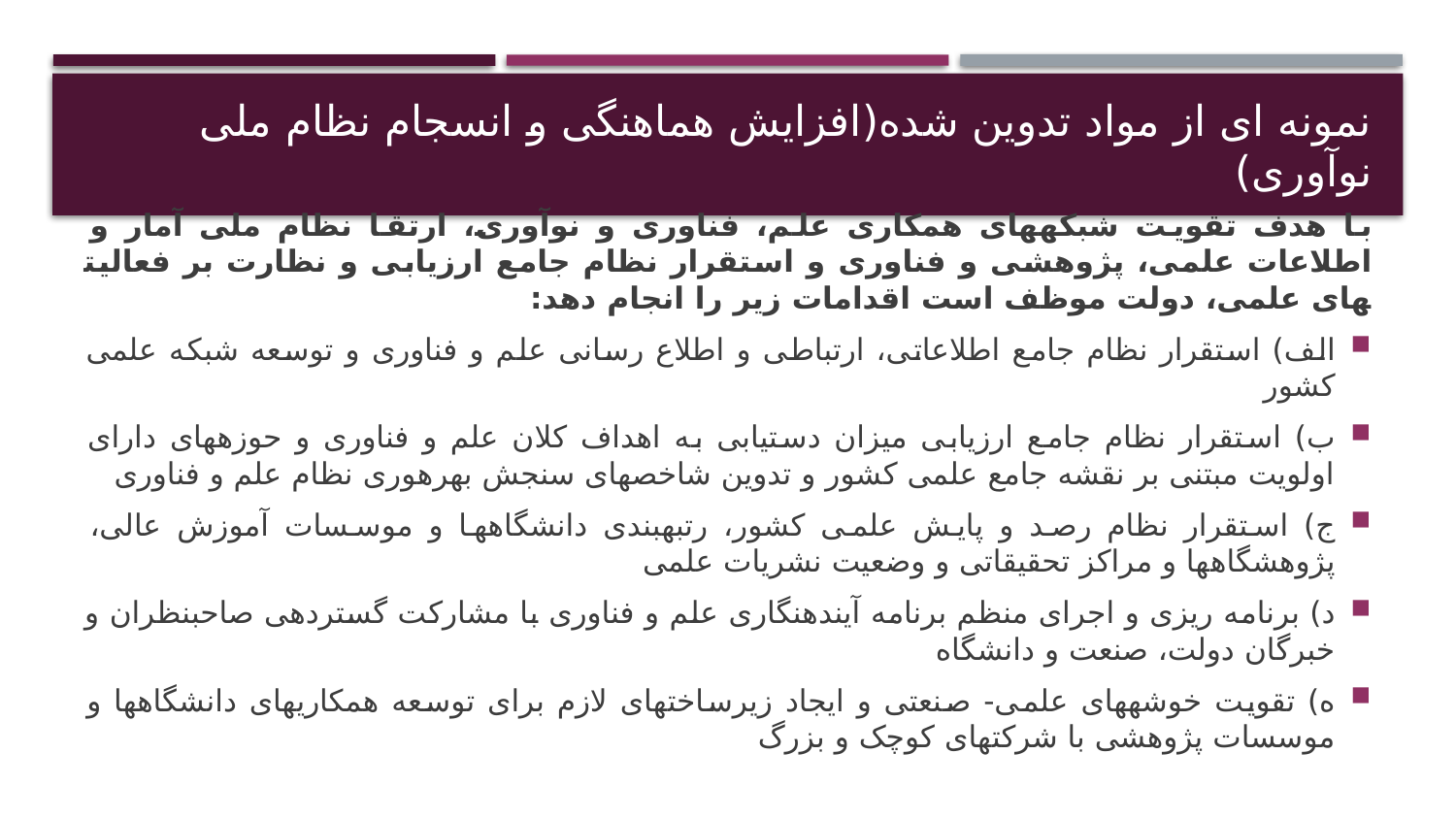

# نمونه ای از مواد تدوین شده(افزایش هماهنگی و انسجام نظام ملی نوآوری)
با هدف تقویت شبکه­های همکاری علم، فناوری و نوآوری، ارتقا نظام ملی آمار و اطلاعات علمی، پژوهشی و فناوری و استقرار نظام جامع ارزیابی و نظارت بر فعالیت­های علمی، دولت موظف است اقدامات زیر را انجام دهد:
الف) استقرار نظام جامع اطلاعاتی، ارتباطی و اطلاع رسانی علم و فناوری و توسعه شبکه علمی کشور
ب) استقرار نظام جامع ارزیابی میزان دستیابی به اهداف کلان علم و فناوری و حوزه­های دارای اولویت مبتنی بر نقشه جامع علمی کشور و تدوین شاخص­های سنجش بهره­وری نظام علم و فناوری
ج) استقرار نظام رصد و پایش علمی کشور، رتبه­بندی دانشگاه­ها و موسسات آموزش عالی، پژوهشگاه­ها و مراکز تحقیقاتی و وضعیت نشریات علمی
د) برنامه ریزی و اجرای منظم برنامه آینده­نگاری علم و فناوری با مشارکت گسترده­ی صاحب­نظران و خبرگان دولت، صنعت و دانشگاه
ه) تقویت خوشه­های علمی- صنعتی و ایجاد زیرساخت­های لازم برای توسعه همکاری­های دانشگاه­ها و موسسات پژوهشی با شرکت­های کوچک و بزرگ